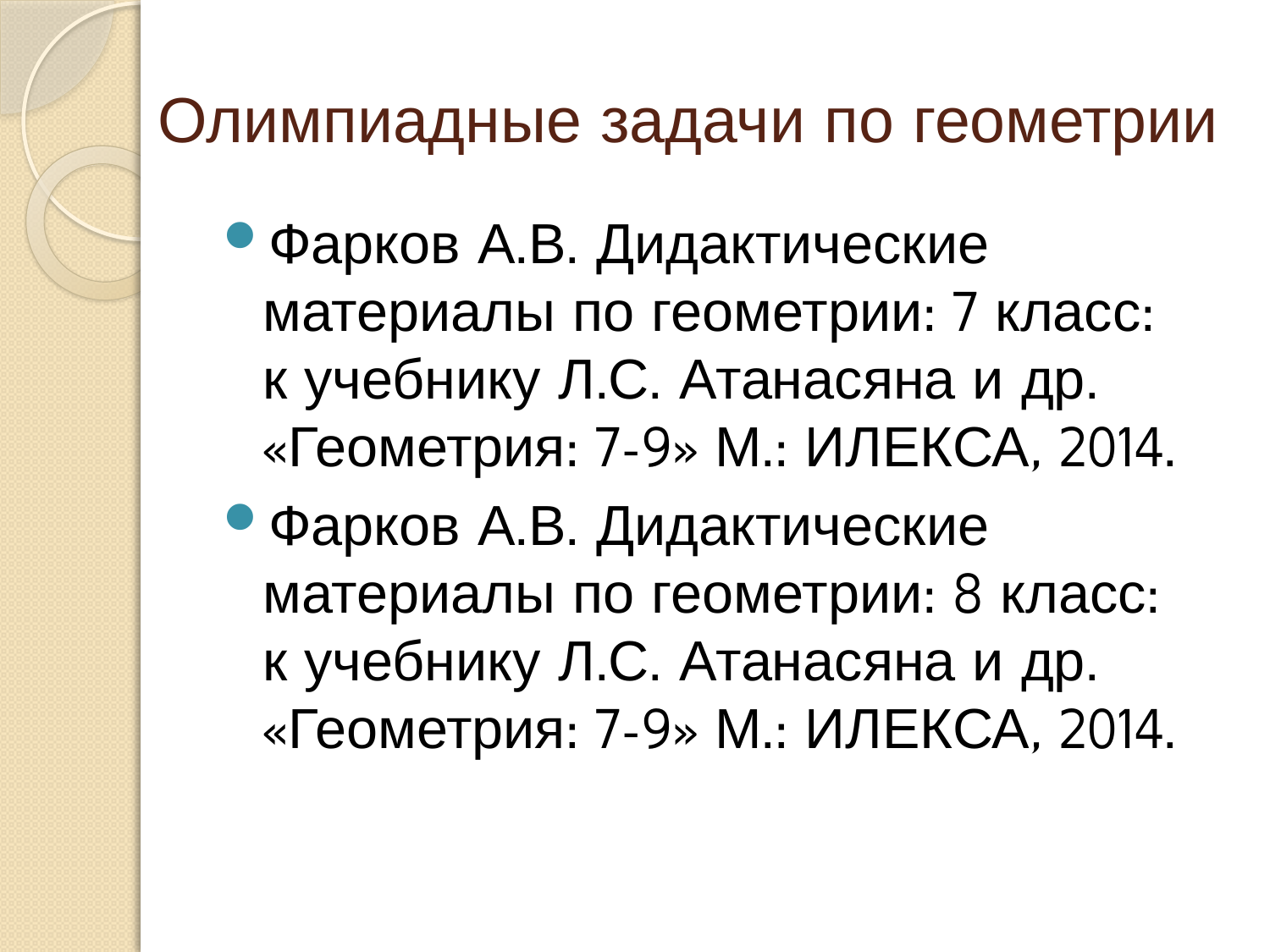

# Олимпиадные задачи по геометрии
Фарков А.В. Дидактические
материалы по геометрии: 7 класс:
к учебнику Л.С. Атанасяна и др.
«Геометрия: 7-9» М.: ИЛЕКСА, 2014.
Фарков А.В. Дидактические
материалы по геометрии: 8 класс:
к учебнику Л.С. Атанасяна и др.
«Геометрия: 7-9» М.: ИЛЕКСА, 2014.